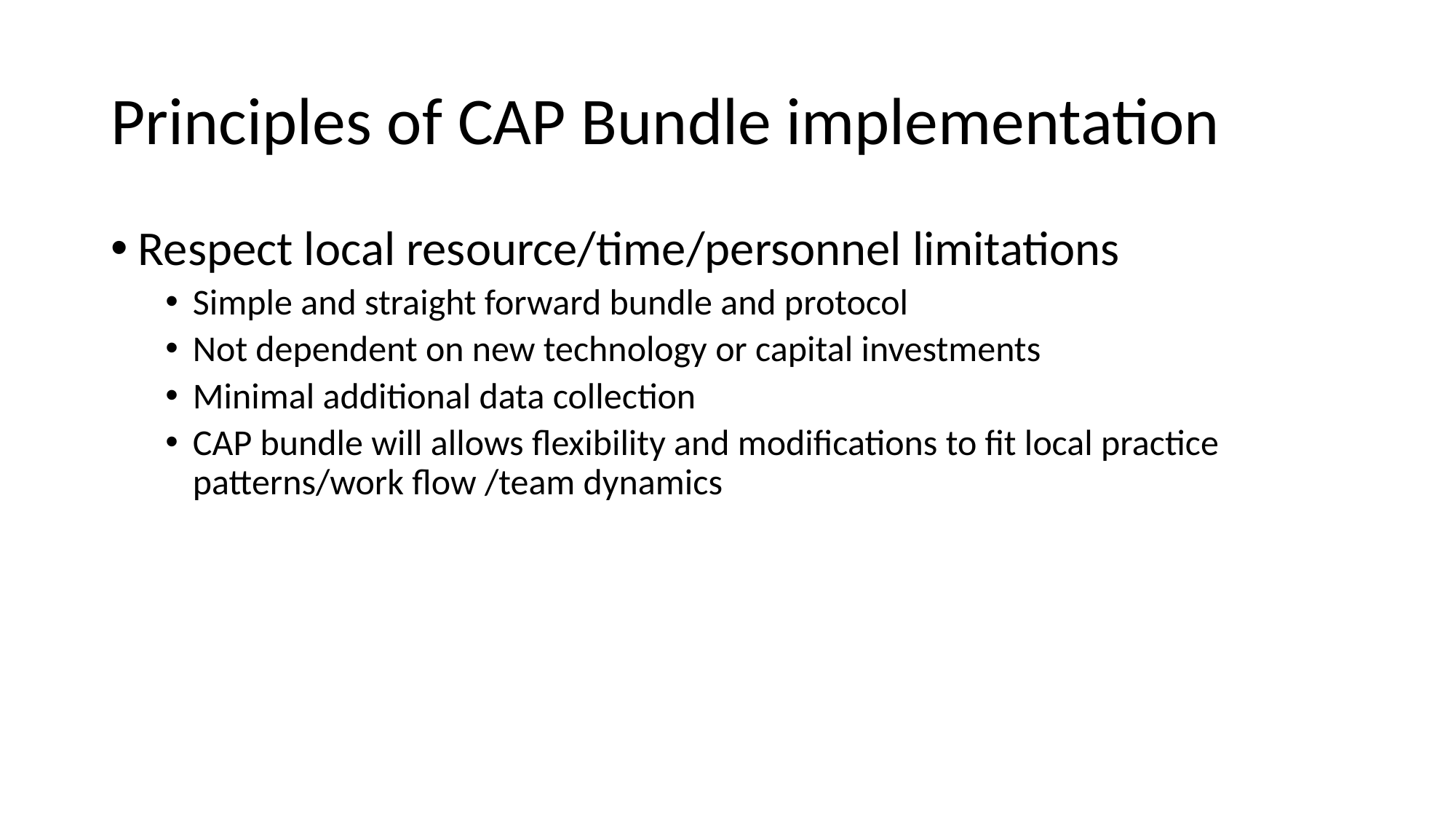

# Principles of CAP Bundle implementation
Respect local resource/time/personnel limitations
Simple and straight forward bundle and protocol
Not dependent on new technology or capital investments
Minimal additional data collection
CAP bundle will allows flexibility and modifications to fit local practice patterns/work flow /team dynamics